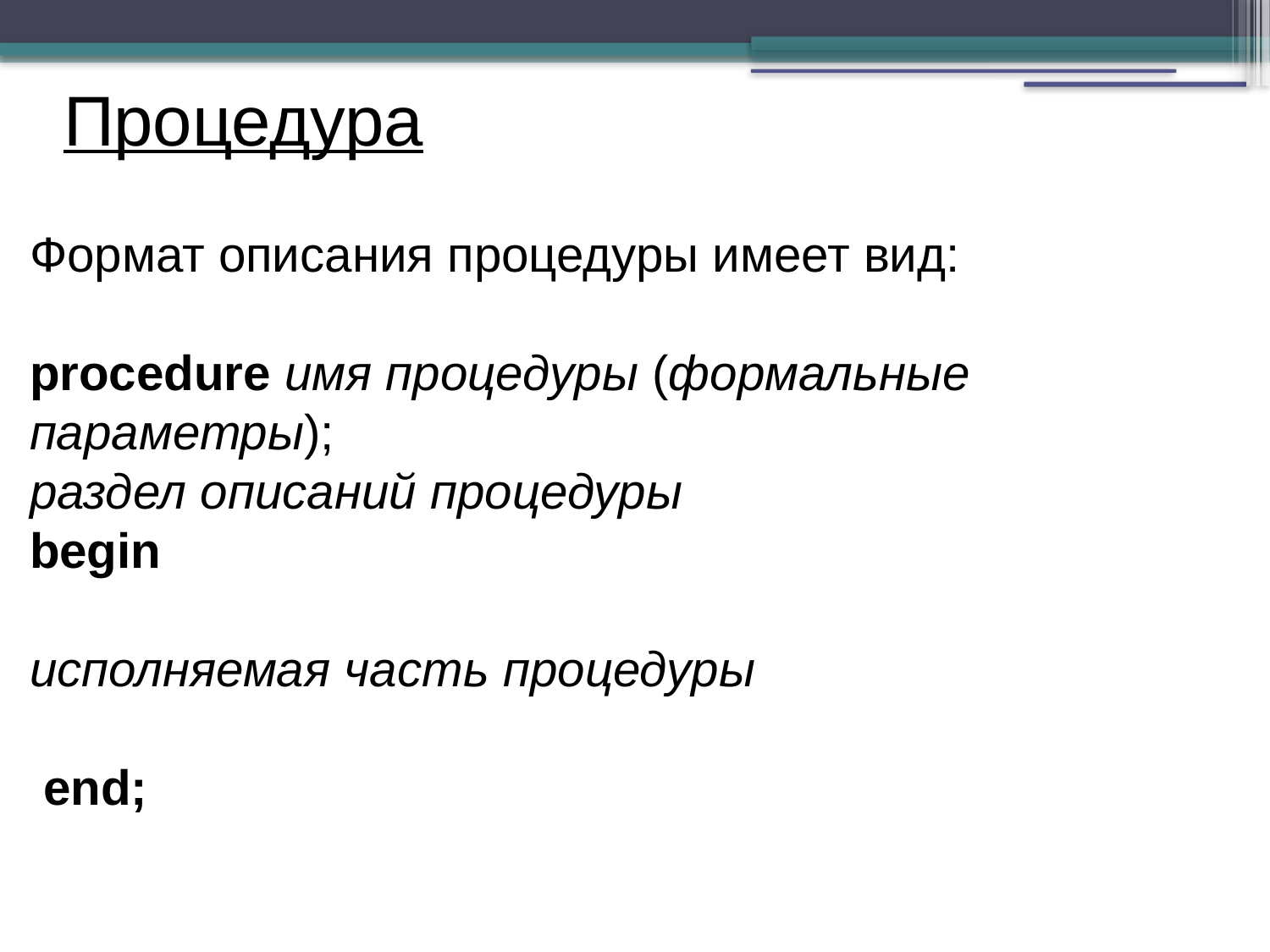

Процедура
Формат описания процедуры имеет вид:

procedure имя процедуры (формальные параметры);
раздел описаний процедуры
begin

исполняемая часть процедуры

 end;